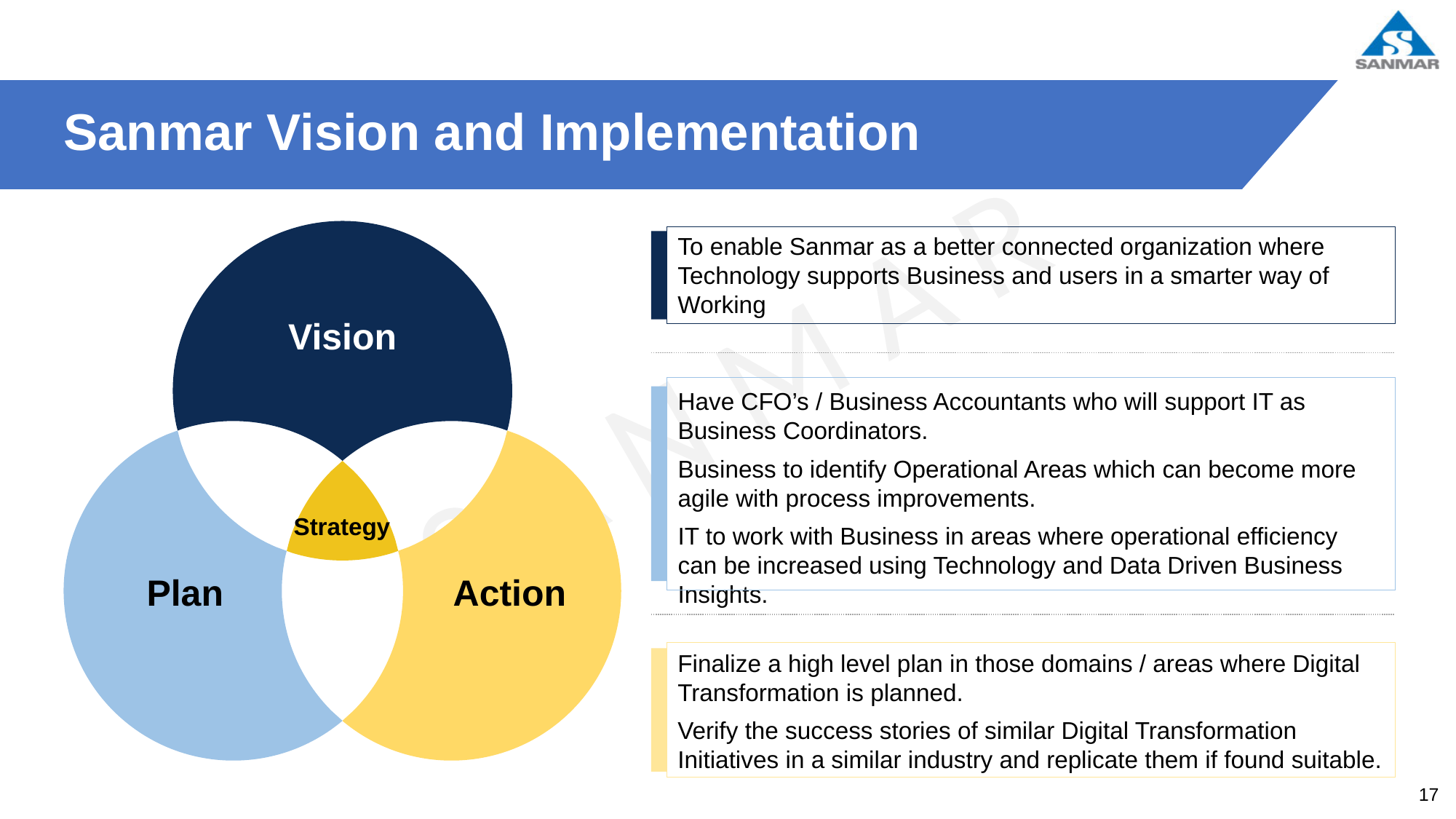

Sanmar Vision and Implementation

Vision
Strategy
Plan
Action

To enable Sanmar as a better connected organization where Technology supports Business and users in a smarter way of Working

Have CFO’s / Business Accountants who will support IT as Business Coordinators.
Business to identify Operational Areas which can become more agile with process improvements.
IT to work with Business in areas where operational efficiency can be increased using Technology and Data Driven Business Insights.

Finalize a high level plan in those domains / areas where Digital Transformation is planned.
Verify the success stories of similar Digital Transformation Initiatives in a similar industry and replicate them if found suitable.
17